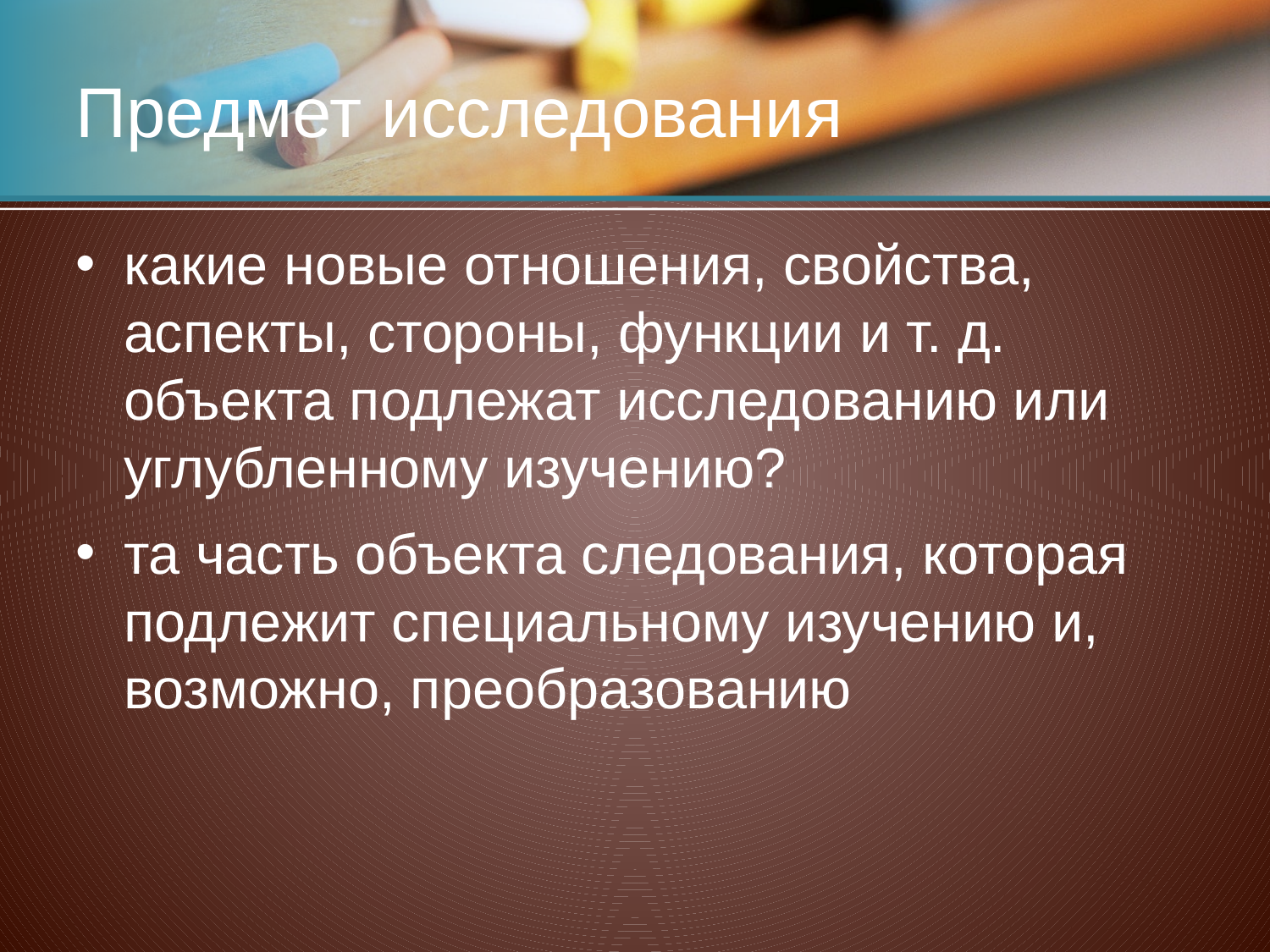

# Предмет исследования
какие новые отношения, свойства, аспекты, стороны, функции и т. д. объекта подлежат исследованию или углубленному изучению?
та часть объекта следования, которая подлежит специальному изучению и, возможно, преобразованию